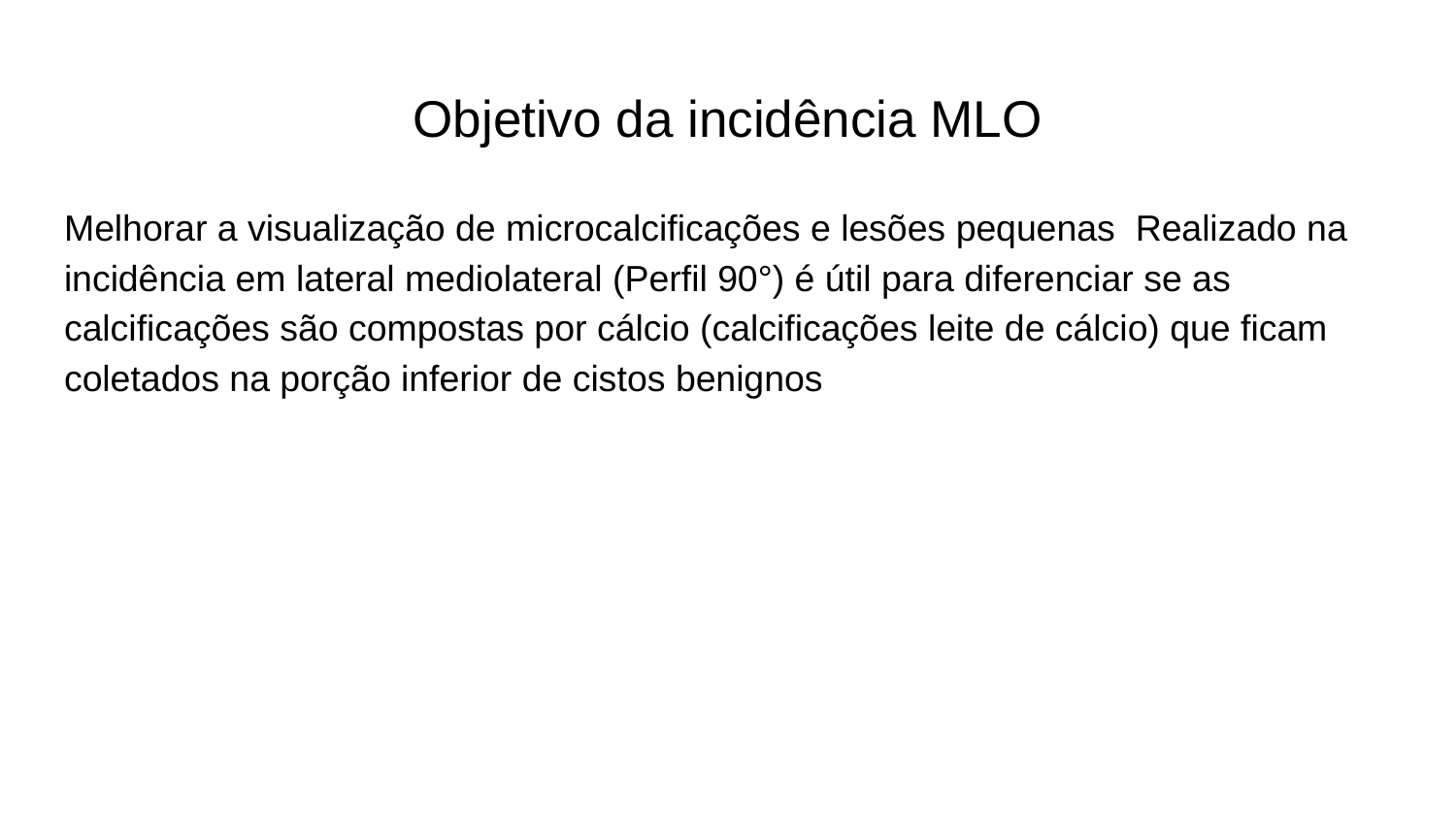

# Objetivo da incidência MLO
Melhorar a visualização de microcalcificações e lesões pequenas  Realizado na incidência em lateral mediolateral (Perfil 90°) é útil para diferenciar se as calcificações são compostas por cálcio (calcificações leite de cálcio) que ficam coletados na porção inferior de cistos benignos